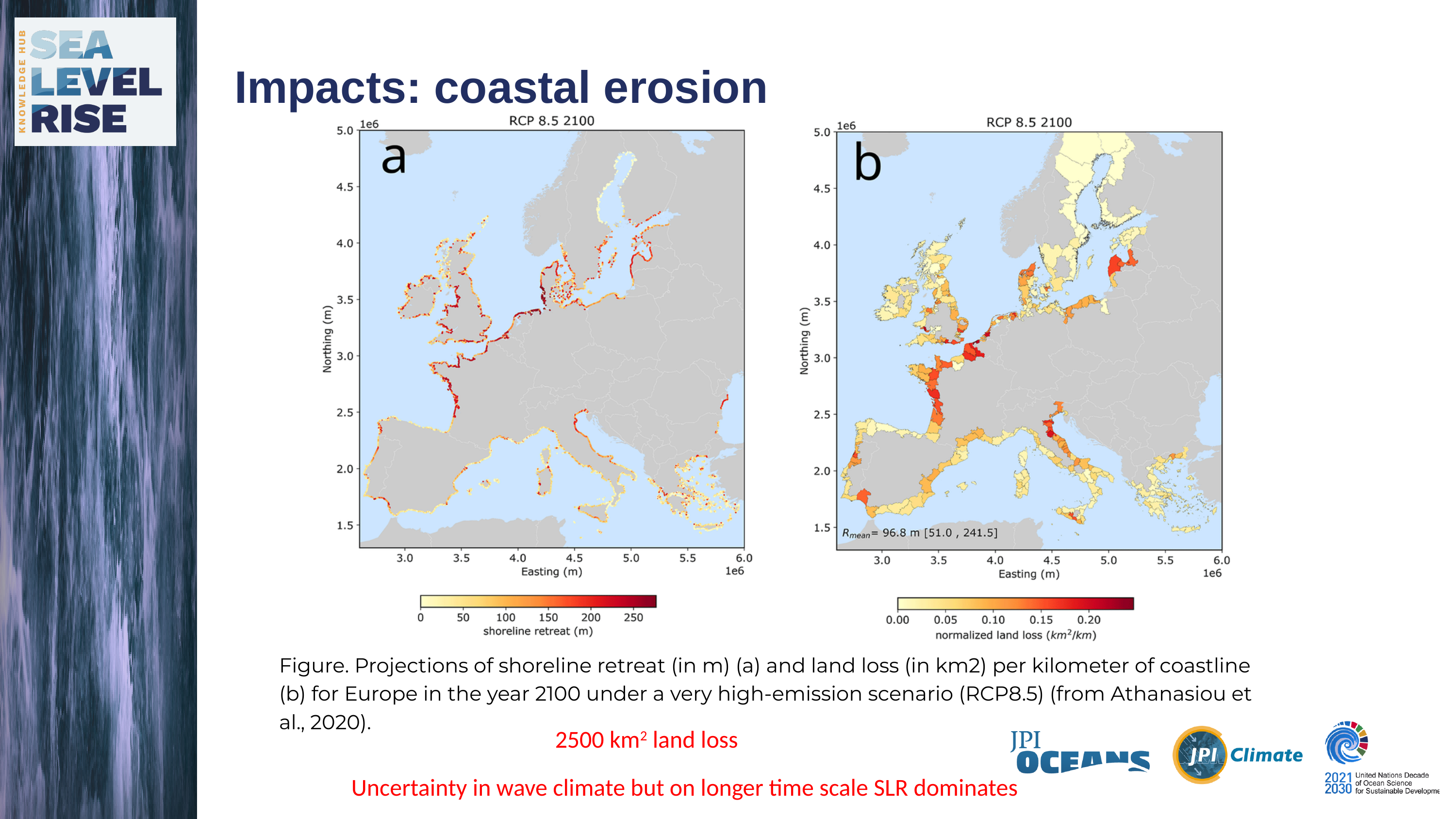

Impacts: coastal erosion

Figure. Projections of shoreline retreat (in m) (a) and land loss (in km2) per kilometer of coastline (b) for Europe in the year 2100 under a very high-emission scenario (RCP8.5) (from Athanasiou et al., 2020).

2500 km2 land loss

Uncertainty in wave climate but on longer time scale SLR dominates